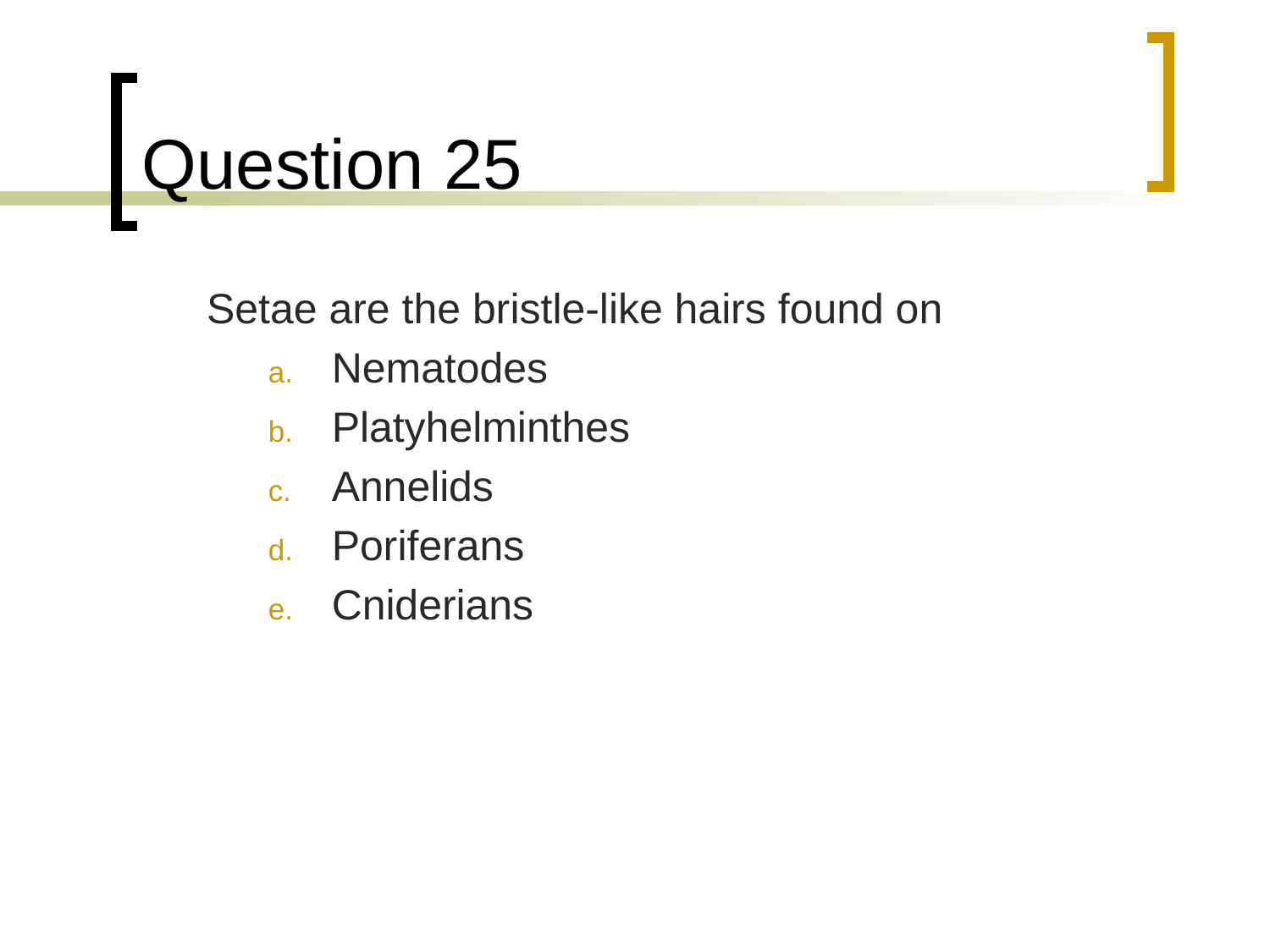

# Question 25
	Setae are the bristle-like hairs found on
Nematodes
Platyhelminthes
Annelids
Poriferans
Cniderians